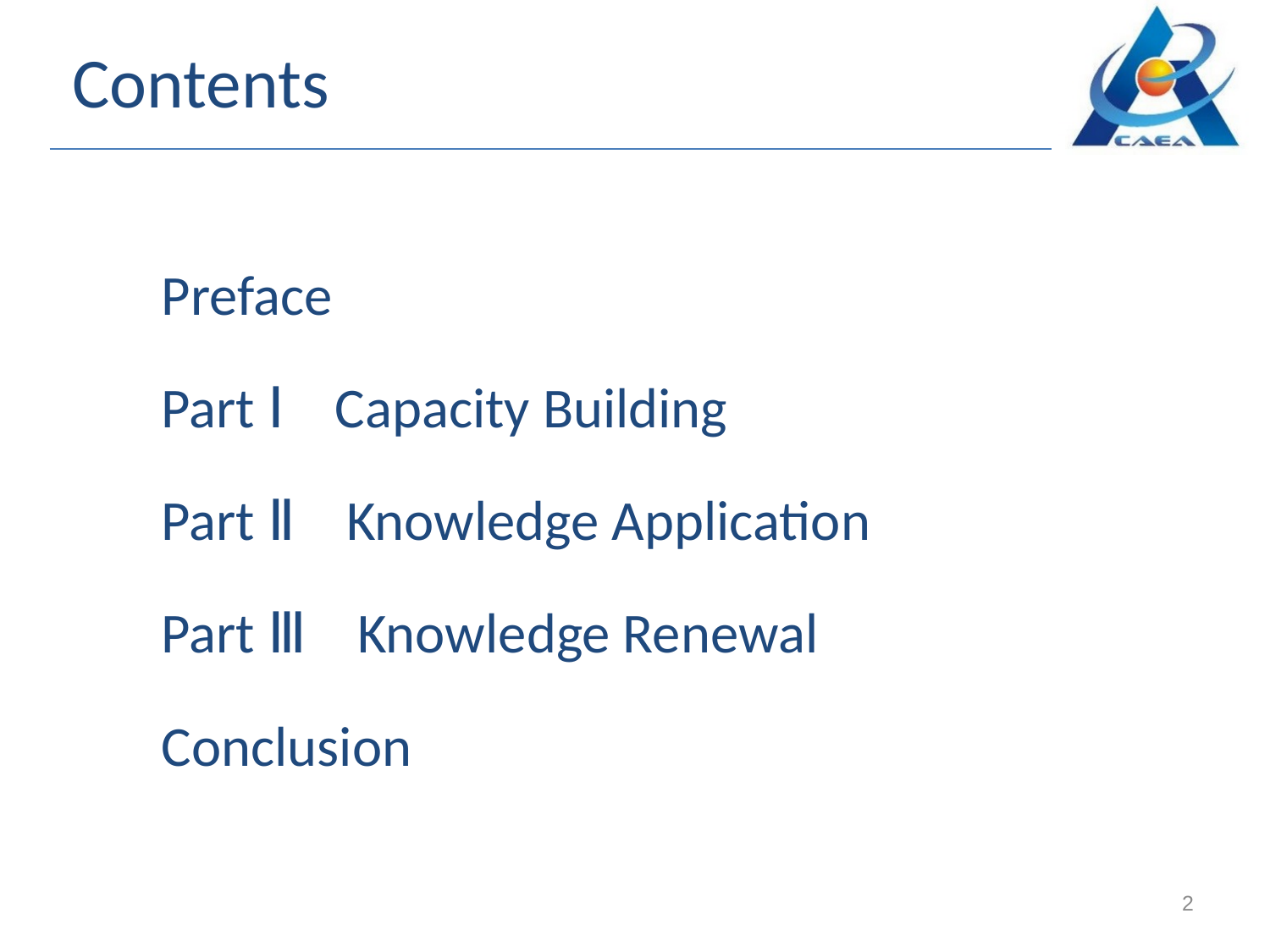

# Contents
Preface
Part Ⅰ    Capacity Building
Part Ⅱ    Knowledge Application
Part Ⅲ    Knowledge Renewal
Conclusion
2